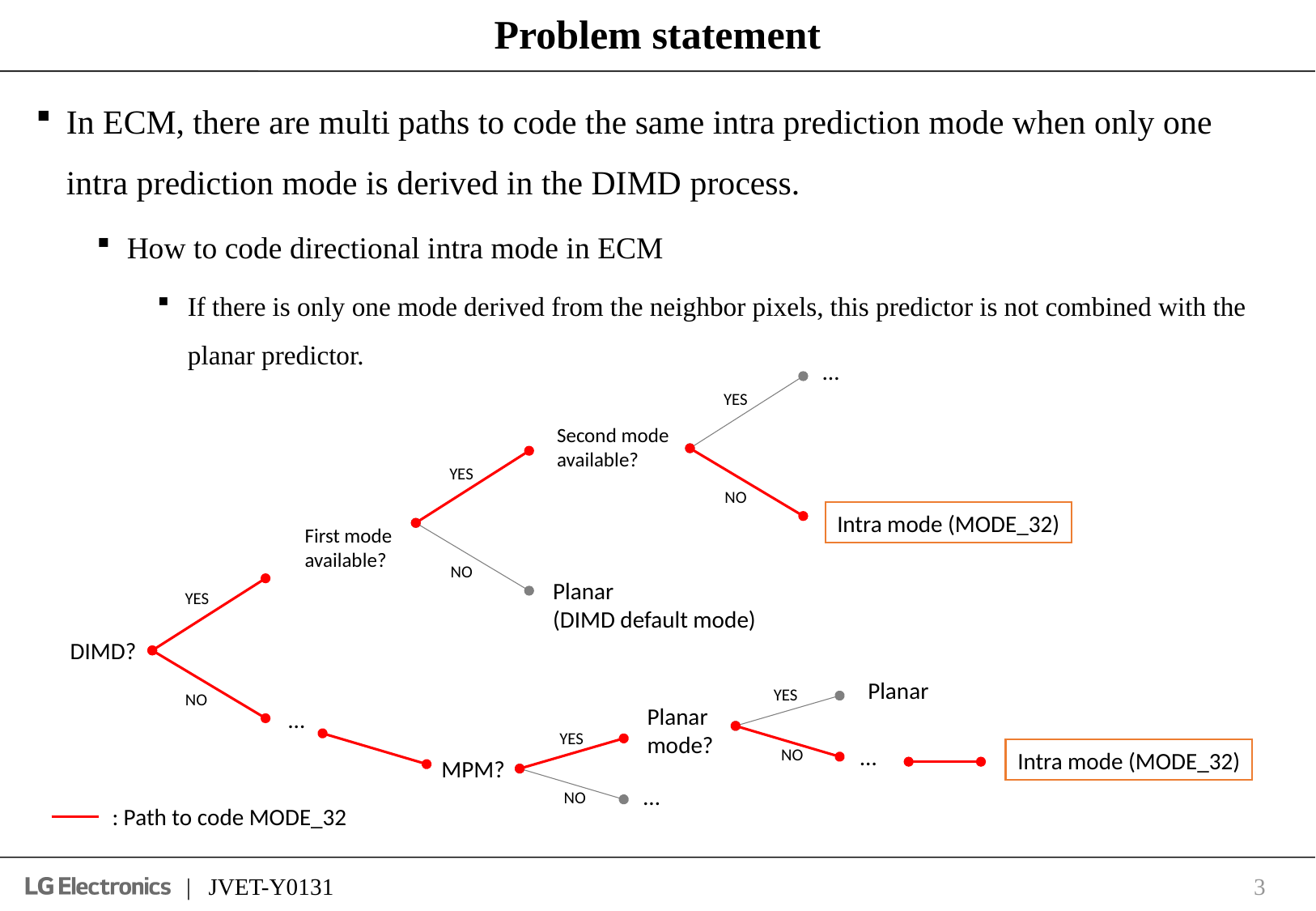

# Problem statement
In ECM, there are multi paths to code the same intra prediction mode when only one intra prediction mode is derived in the DIMD process.
How to code directional intra mode in ECM
If there is only one mode derived from the neighbor pixels, this predictor is not combined with the planar predictor.

…
YES
Second mode
available?
YES
NO
Intra mode (MODE_32)
First mode
available?
NO
Planar
(DIMD default mode)
YES
DIMD?
Planar
YES
NO
Planar
mode?
…
YES
…
NO
Intra mode (MODE_32)
MPM?
…
NO
: Path to code MODE_32
3